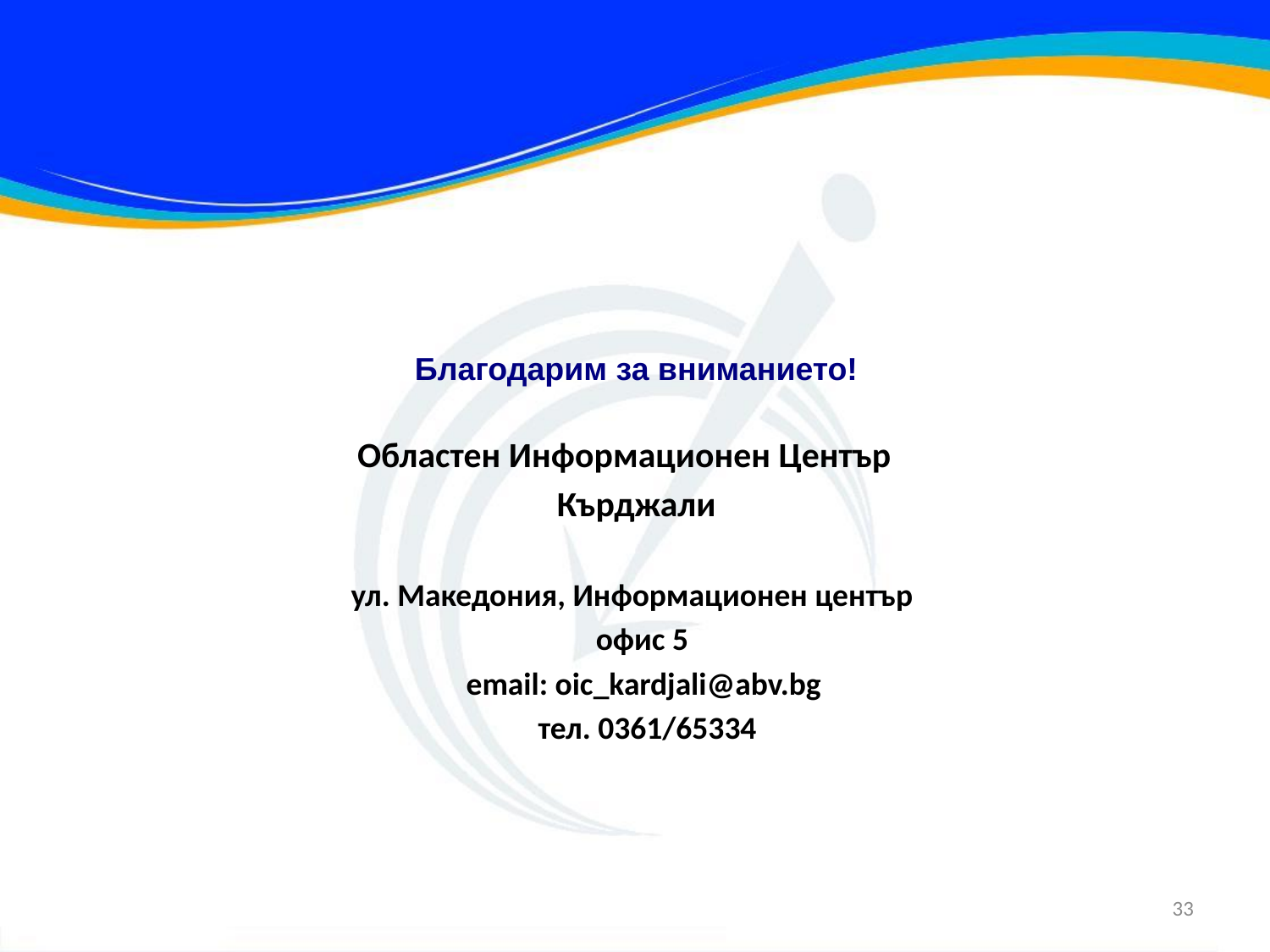

#

Благодарим за вниманието!

Областен Информационен Център
Кърджали

                                      ул. Македония, Информационен център
                                                                        офис 5
                                                      email: oic_kardjali@abv.bg
                                                                тел. 0361/65334

33